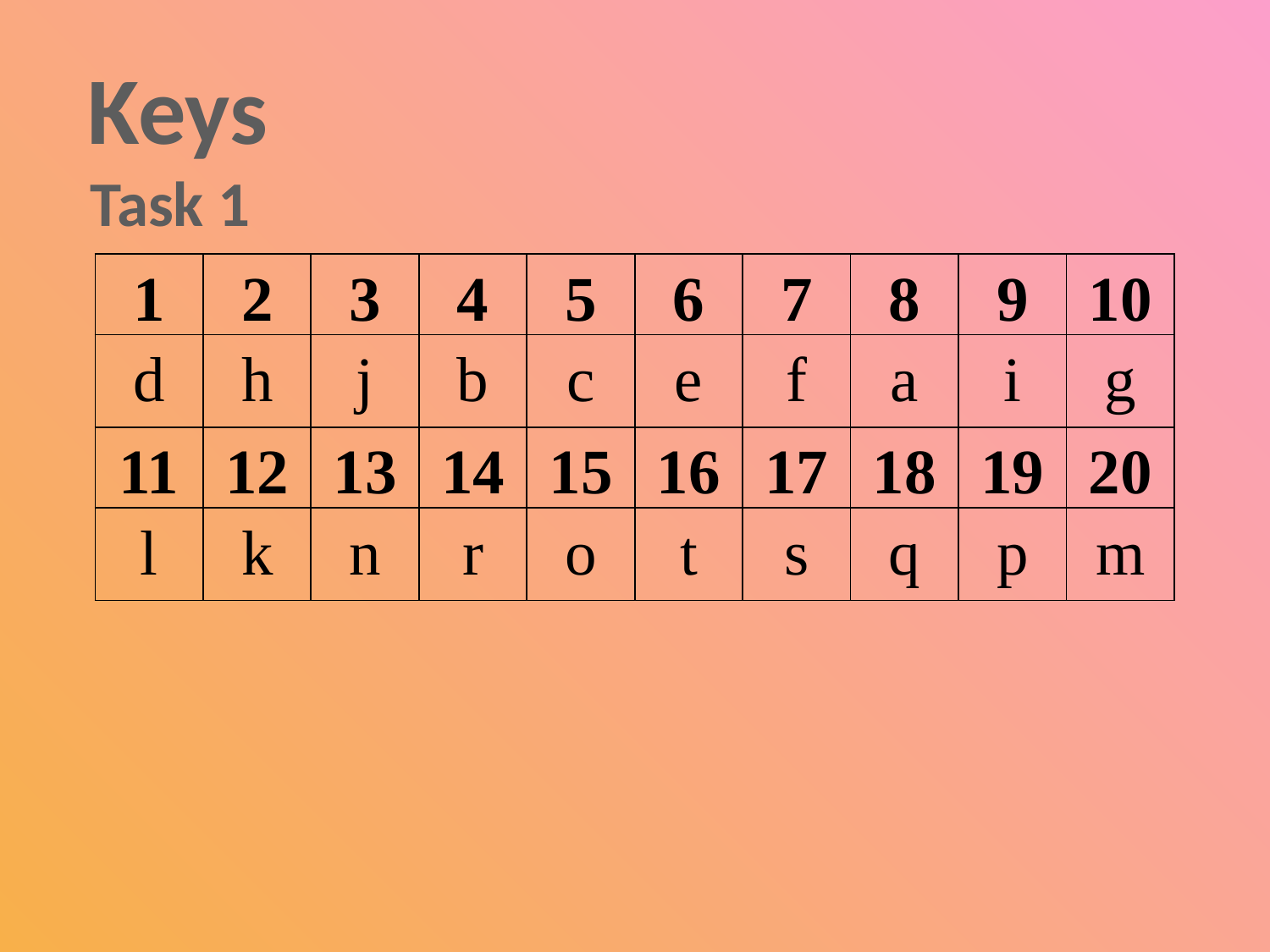

Keys
Task 1
| 1 | 2 | 3 | 4 | 5 | 6 | 7 | 8 | 9 | 10 |
| --- | --- | --- | --- | --- | --- | --- | --- | --- | --- |
| d | h | j | b | c | e | f | a | i | g |
| 11 | 12 | 13 | 14 | 15 | 16 | 17 | 18 | 19 | 20 |
| l | k | n | r | o | t | s | q | p | m |